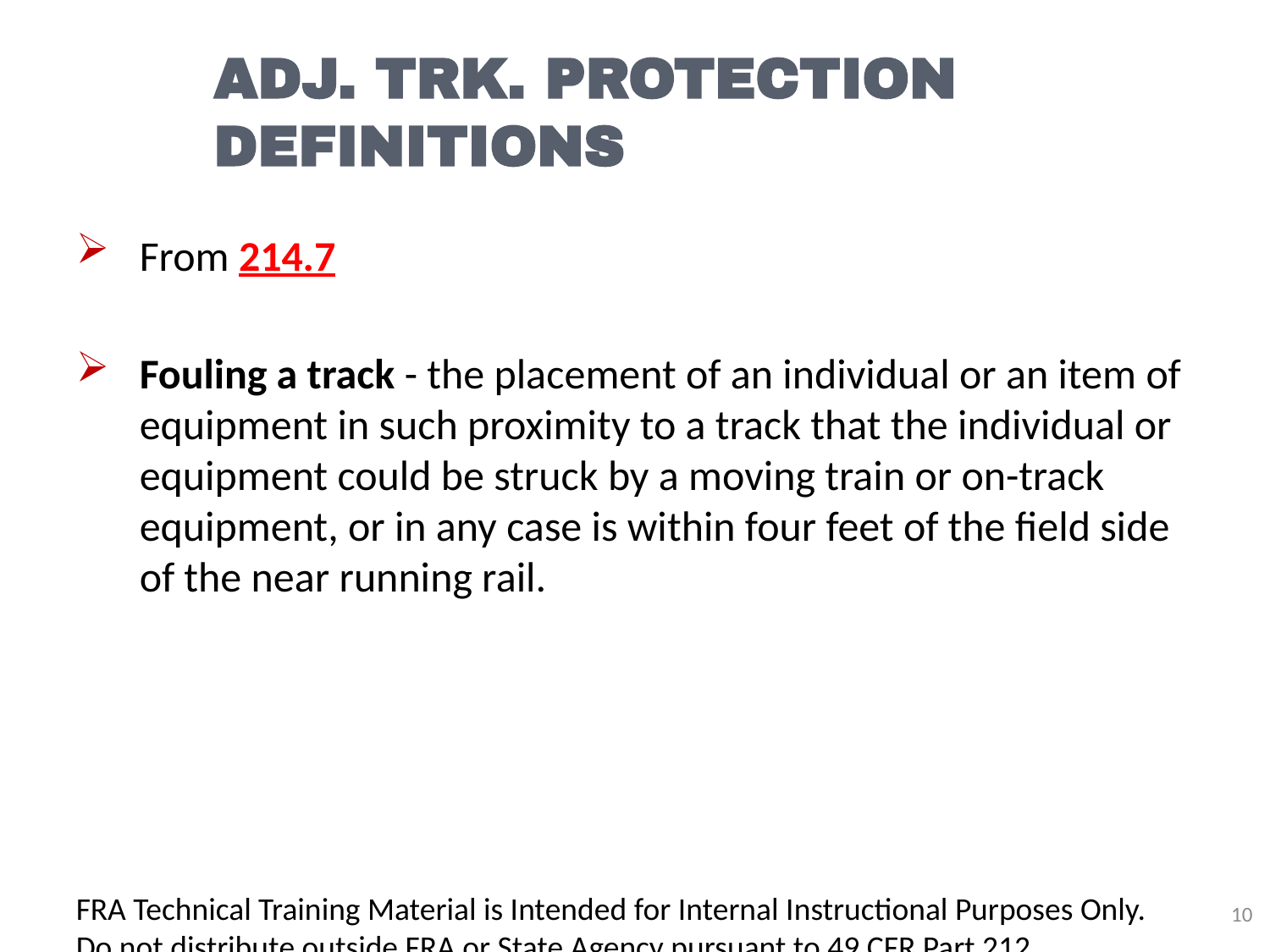

# Adj. Trk. Protection Definitions
From 214.7

Fouling a track - the placement of an individual or an item of equipment in such proximity to a track that the individual or equipment could be struck by a moving train or on-track equipment, or in any case is within four feet of the field side of the near running rail.

FRA Technical Training Material is Intended for Internal Instructional Purposes Only.
Do not distribute outside FRA or State Agency pursuant to 49 CFR Part 212.
10